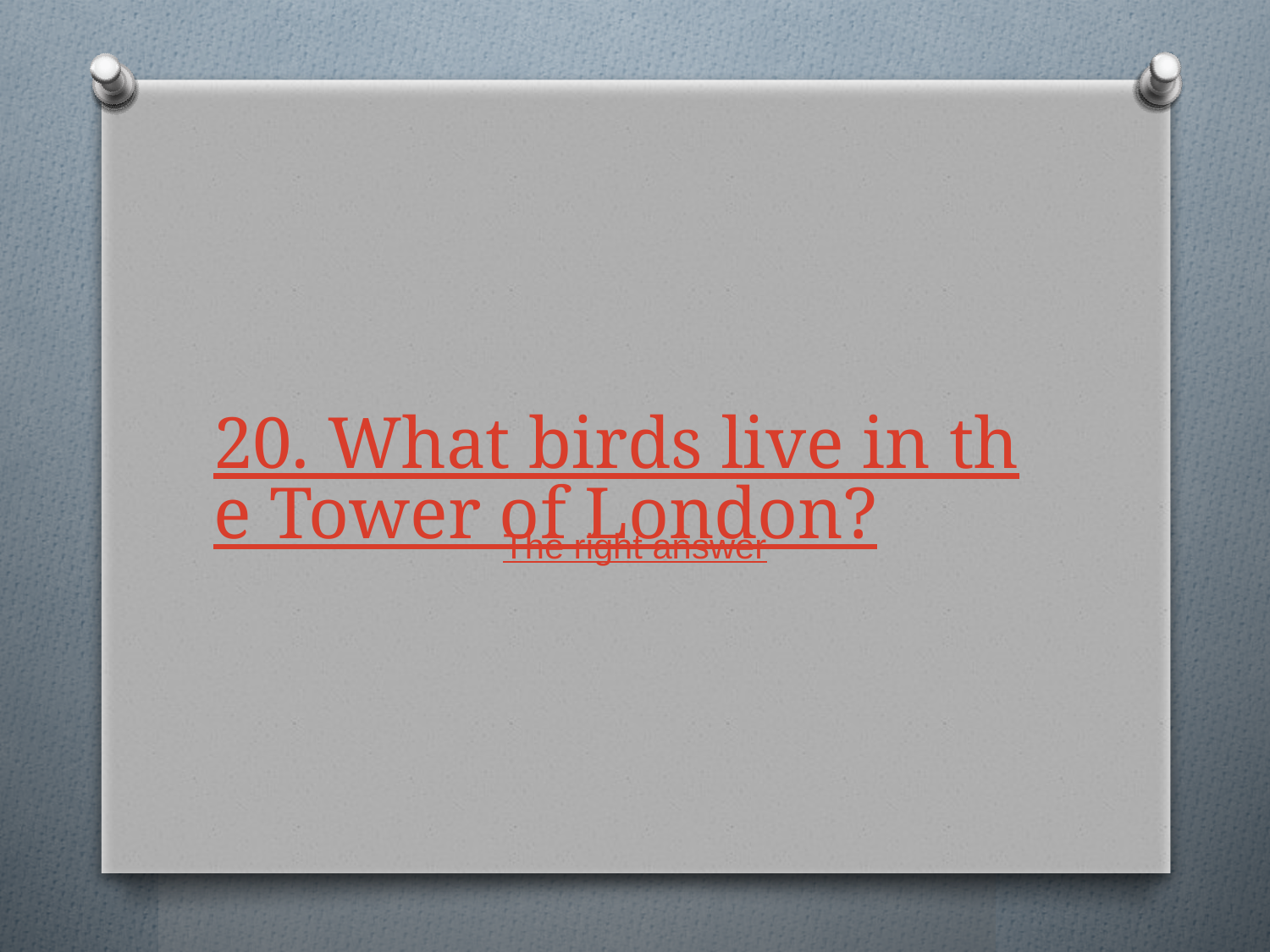

# 20. What birds live in the Tower of London?
The right answer